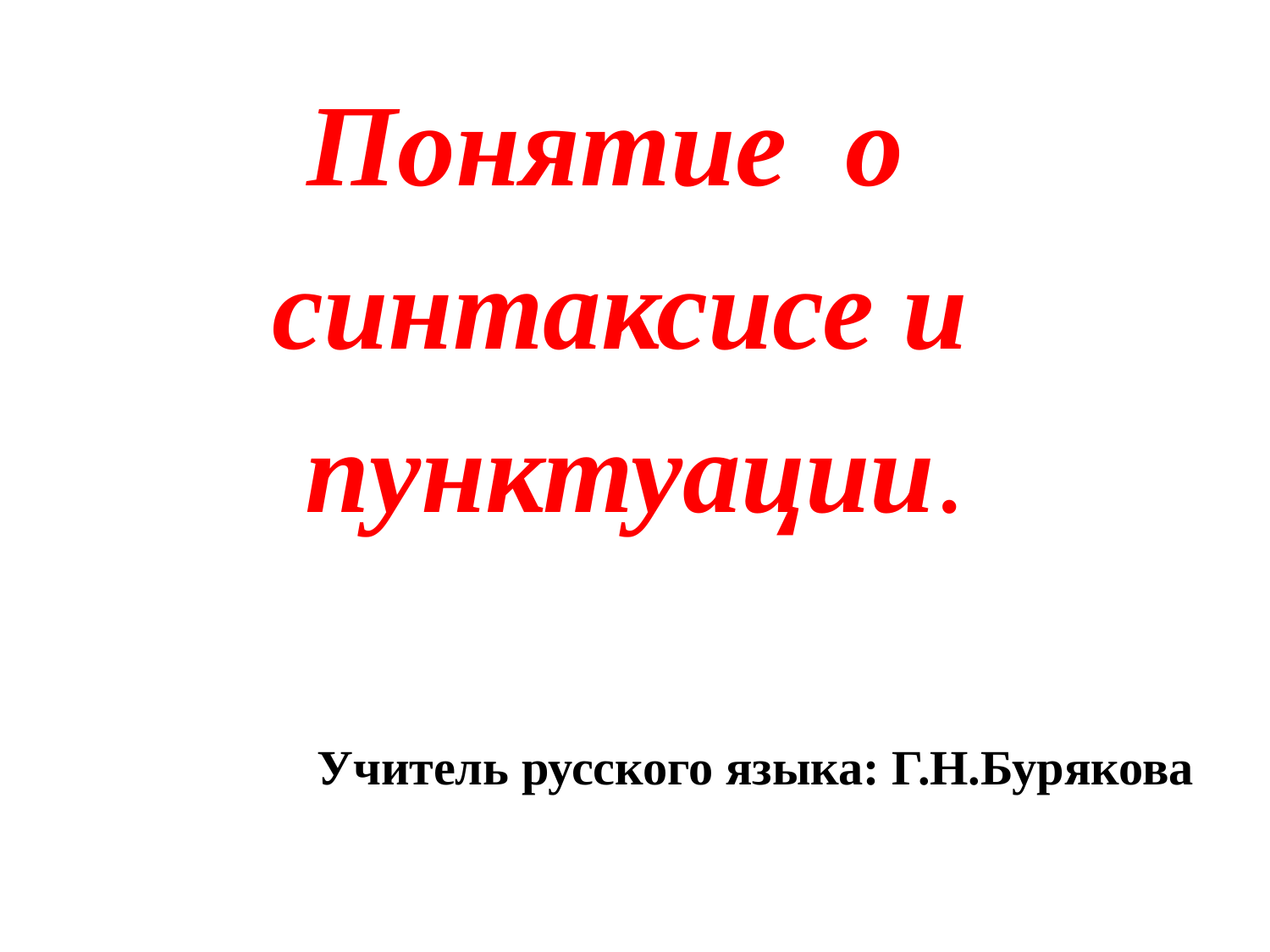

Понятие  о
синтаксисе и
пунктуации.
Учитель русского языка: Г.Н.Бурякова